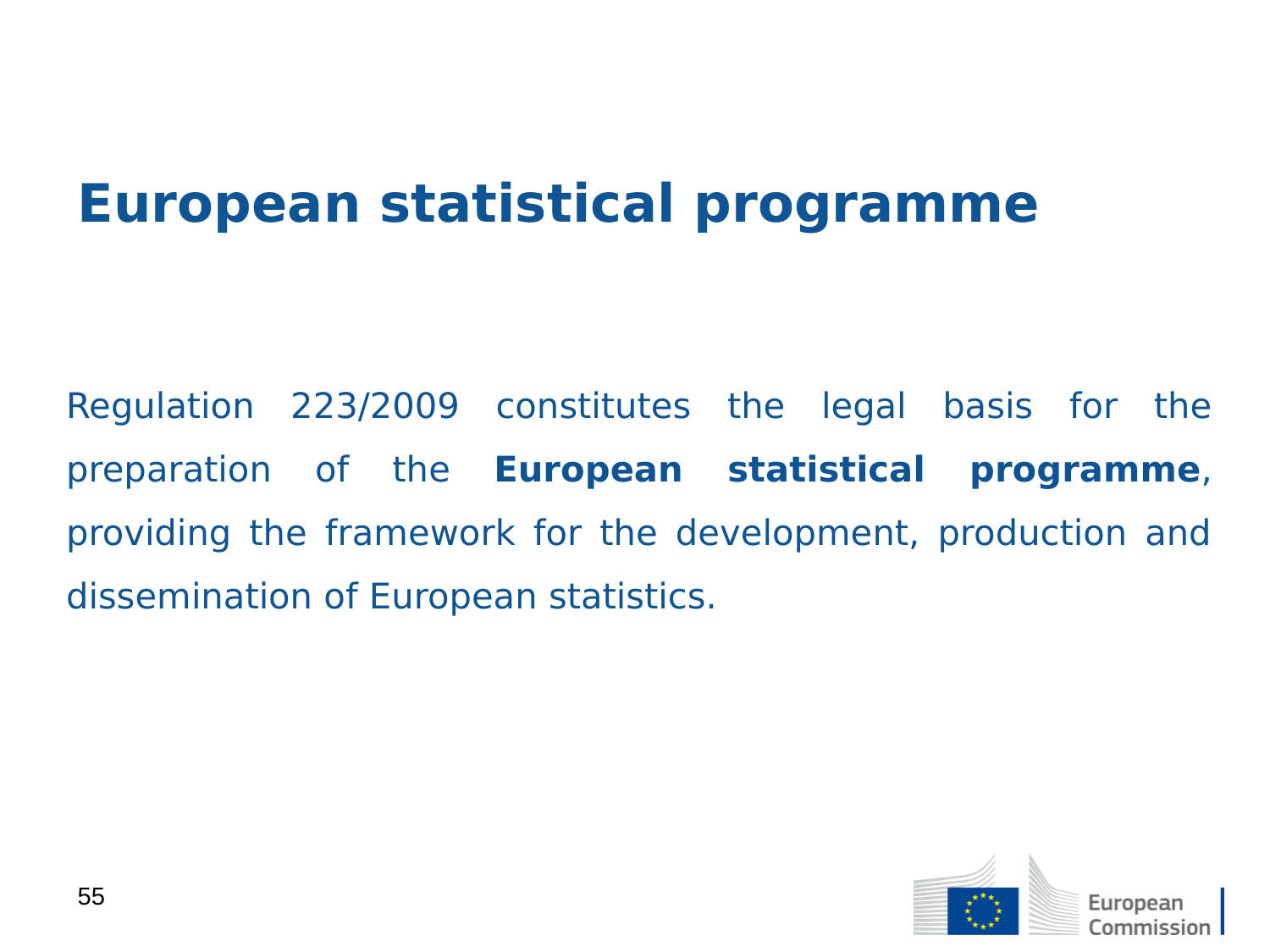

# European statistical programme
Regulation 223/2009 constitutes the legal basis for the preparation of the European statistical programme, providing the framework for the development, production and dissemination of European statistics.

55